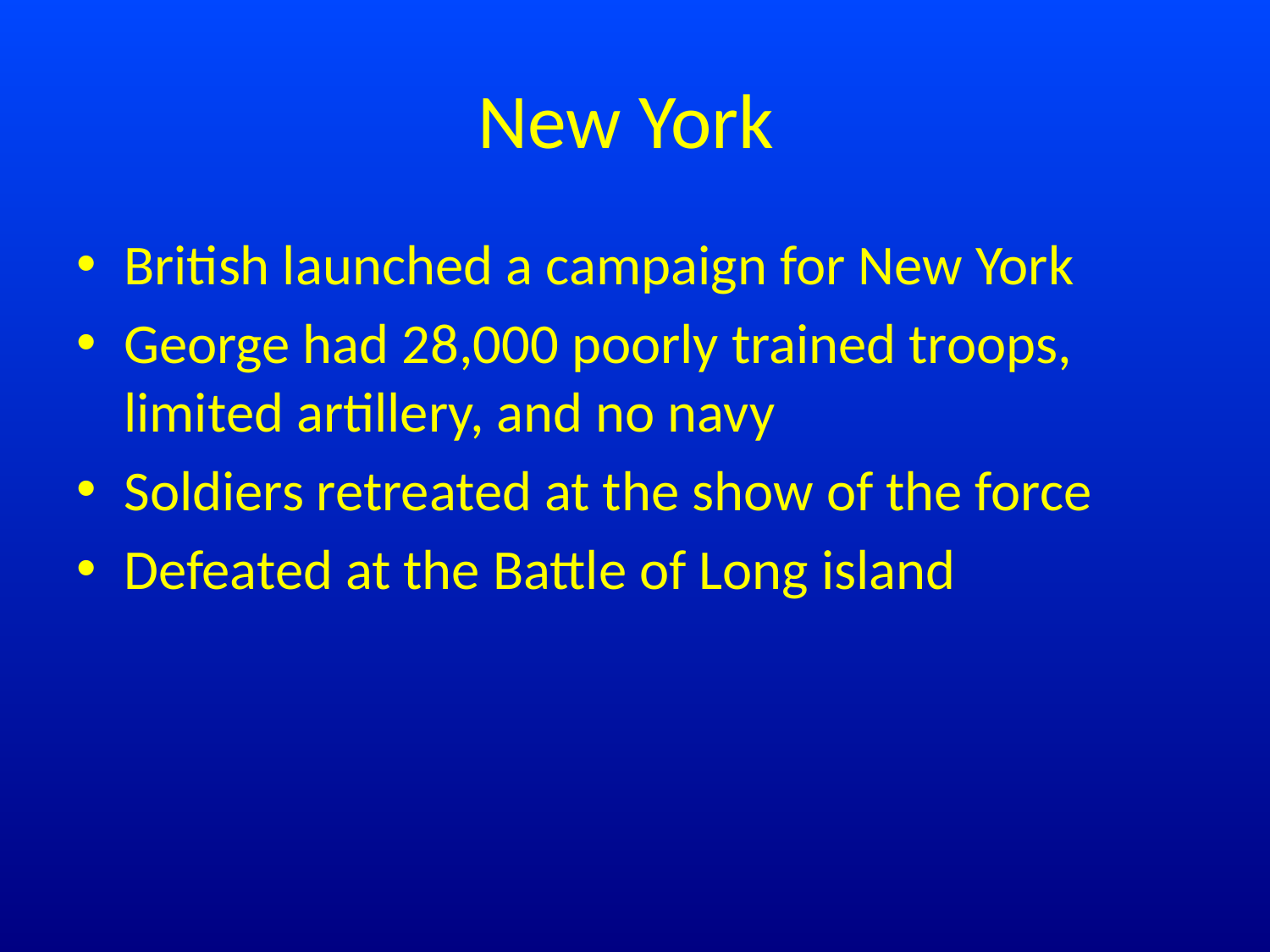

# New York
British launched a campaign for New York
George had 28,000 poorly trained troops, limited artillery, and no navy
Soldiers retreated at the show of the force
Defeated at the Battle of Long island